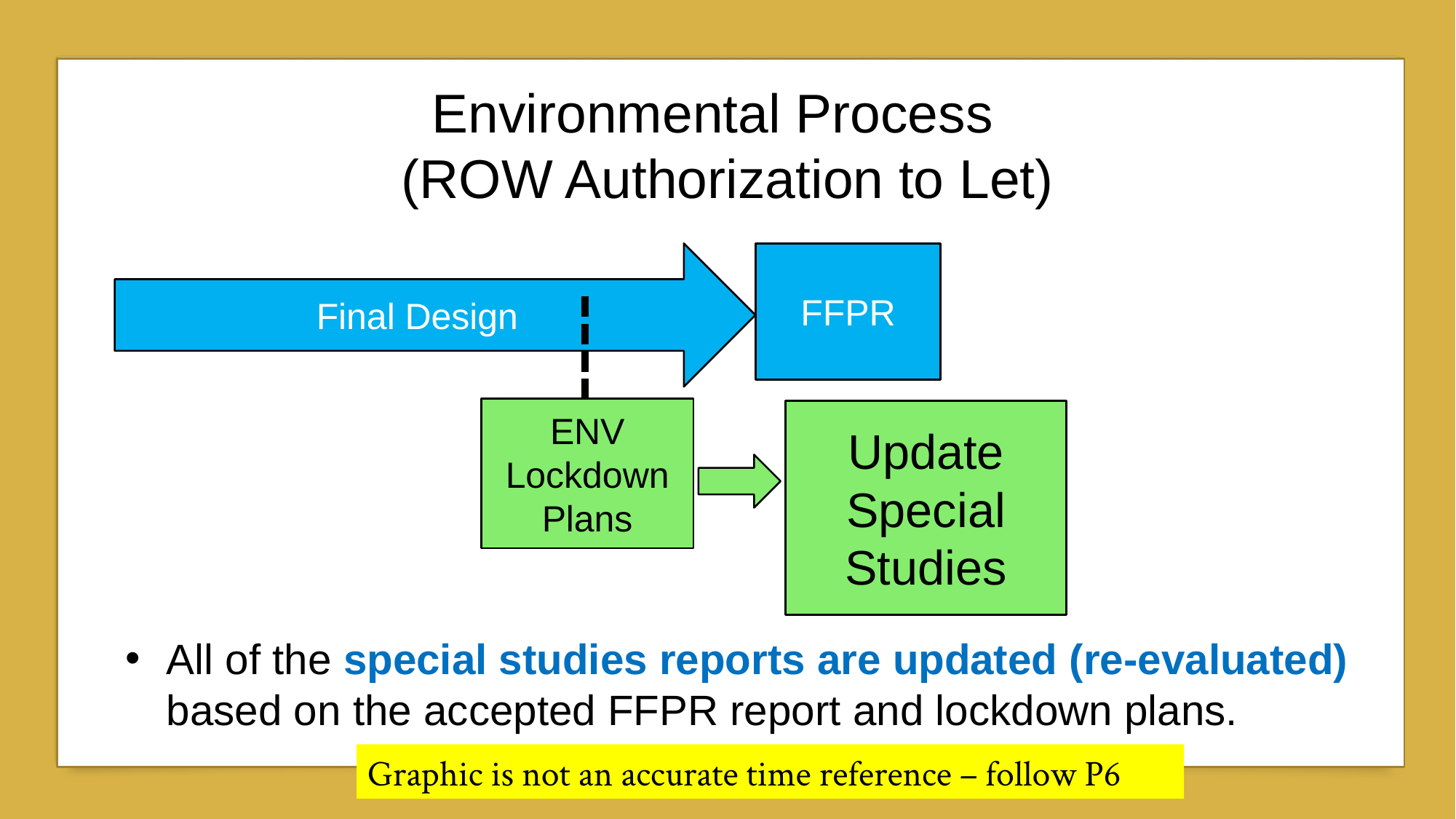

Environmental Process
(ROW Authorization to Let)
Final Design
FFPR
ENV Lockdown Plans
Update Special Studies

All of the special studies reports are updated (re-evaluated) based on the accepted FFPR report and lockdown plans.
Graphic is not an accurate time reference – follow P6